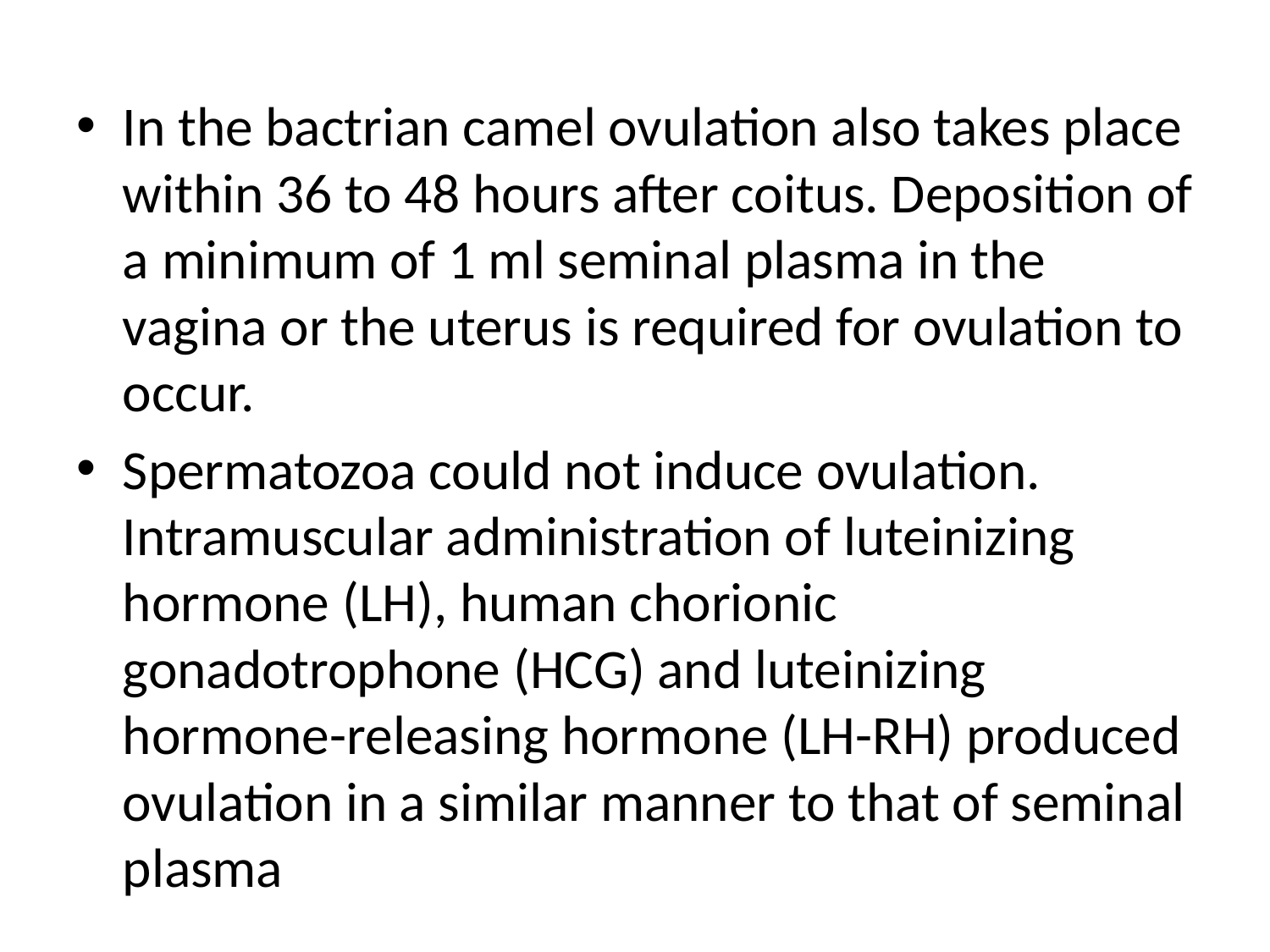

In the bactrian camel ovulation also takes place within 36 to 48 hours after coitus. Deposition of a minimum of 1 ml seminal plasma in the vagina or the uterus is required for ovulation to occur.
Spermatozoa could not induce ovulation. Intramuscular administration of luteinizing hormone (LH), human chorionic gonadotrophone (HCG) and luteinizing hormone-releasing hormone (LH-RH) produced ovulation in a similar manner to that of seminal plasma